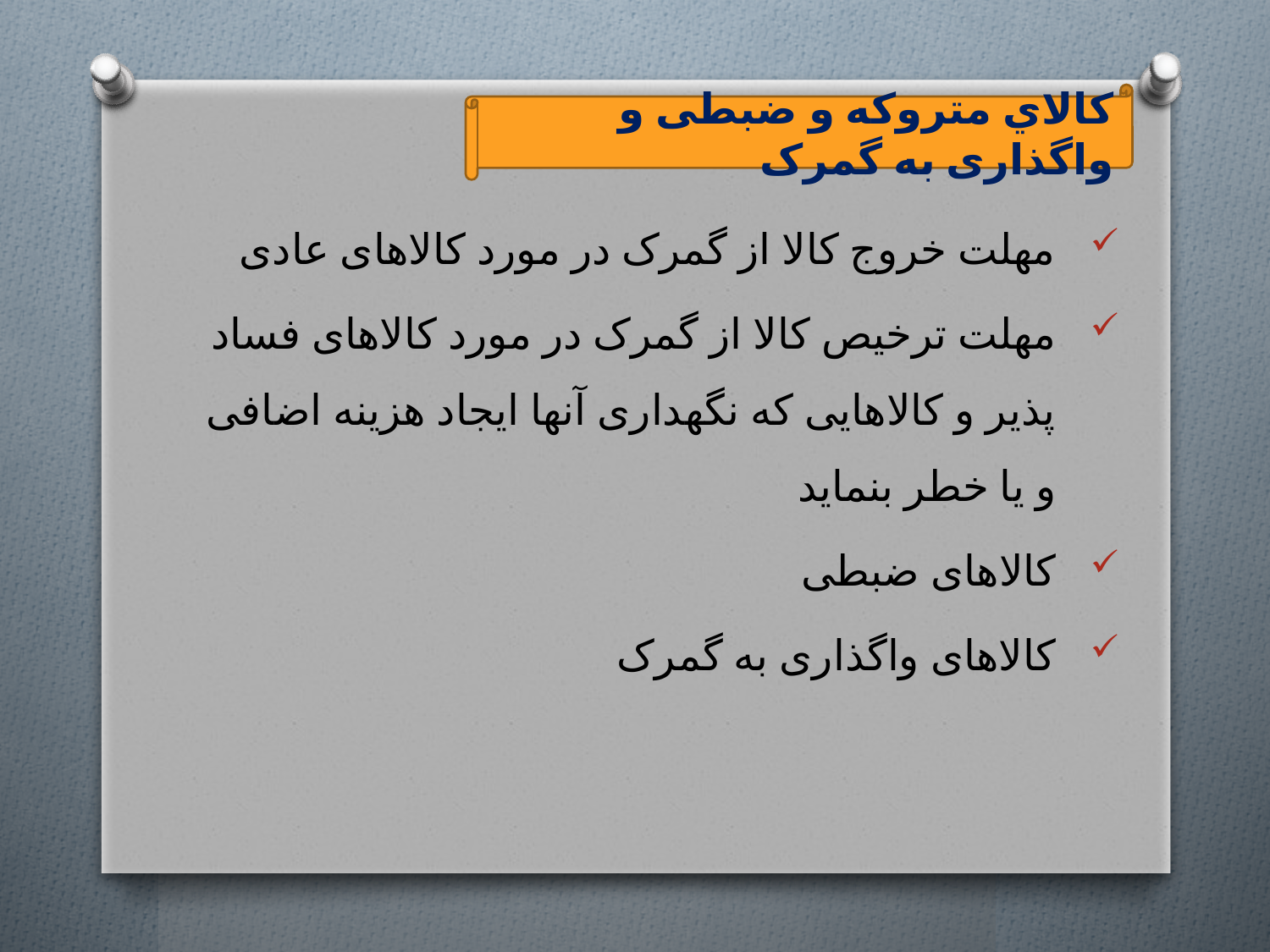

كالاي متروكه و ضبطی و واگذاری به گمرک
مهلت خروج کالا از گمرک در مورد کالاهای عادی
مهلت ترخیص کالا از گمرک در مورد کالاهای فساد پذیر و کالاهایی که نگهداری آنها ایجاد هزینه اضافی و یا خطر بنماید
کالاهای ضبطی
کالاهای واگذاری به گمرک